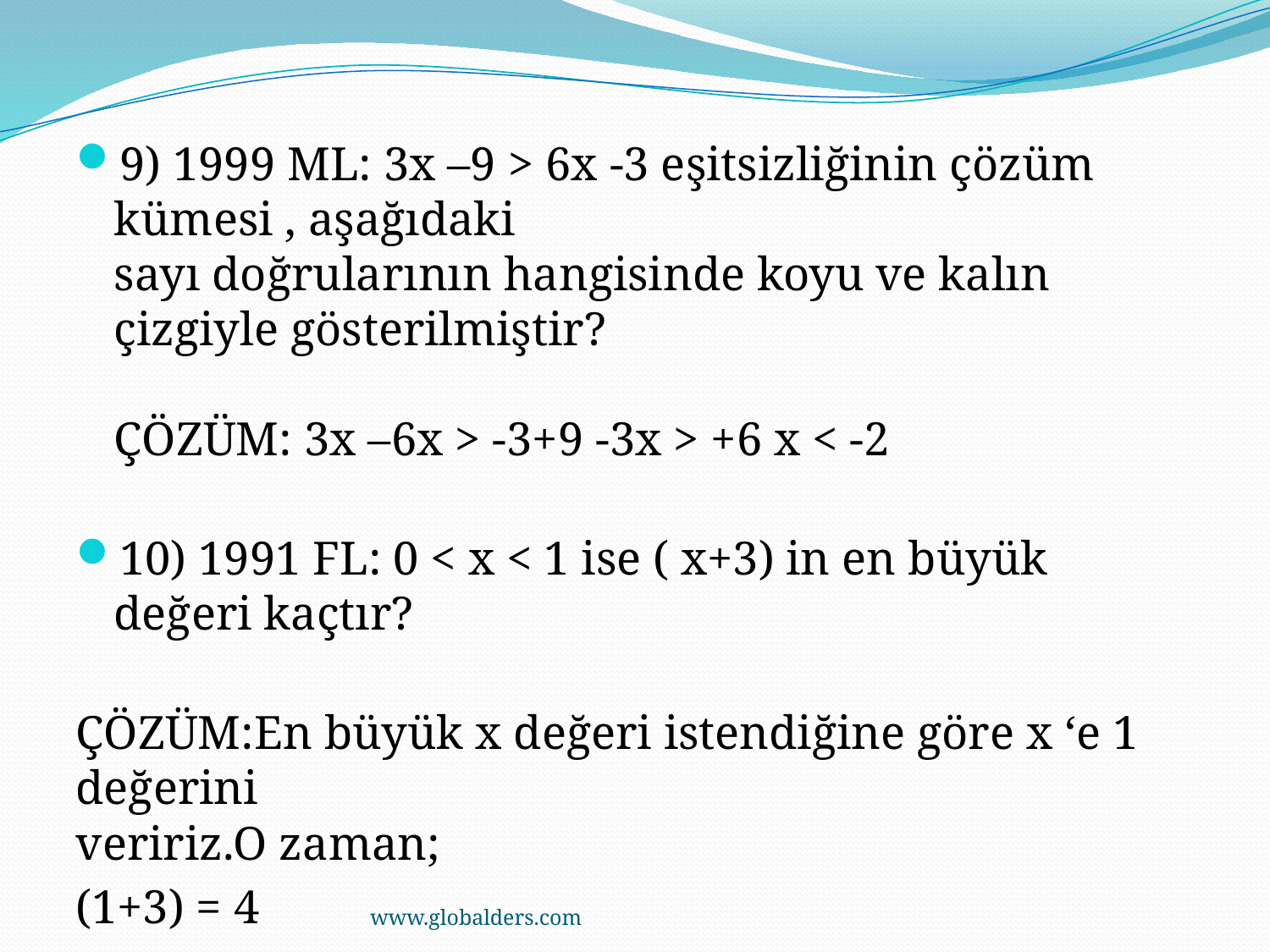

9) 1999 ML: 3x –9 > 6x -3 eşitsizliğinin çözüm kümesi , aşağıdaki 
sayı doğrularının hangisinde koyu ve kalın çizgiyle gösterilmiştir?
ÇÖZÜM: 3x –6x > -3+9 -3x > +6 x < -2
10) 1991 FL: 0 < x < 1 ise ( x+3) in en büyük değeri kaçtır?
ÇÖZÜM:En büyük x değeri istendiğine göre x ‘e 1 değerini 
veririz.O zaman;
(1+3) = 4

www.globalders.com